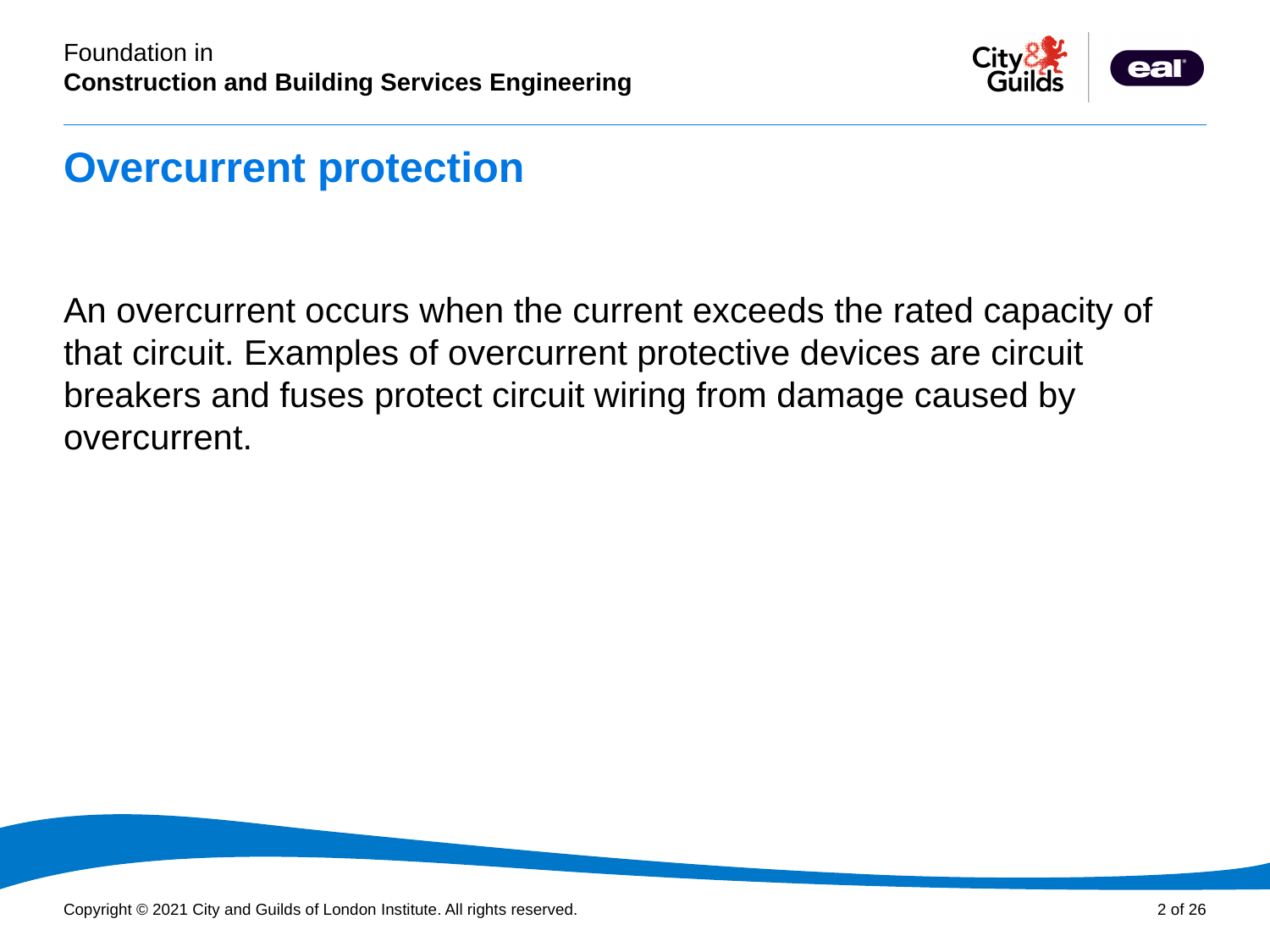

# Overcurrent protection

An overcurrent occurs when the current exceeds the rated capacity of that circuit. Examples of overcurrent protective devices are circuit breakers and fuses protect circuit wiring from damage caused by overcurrent.